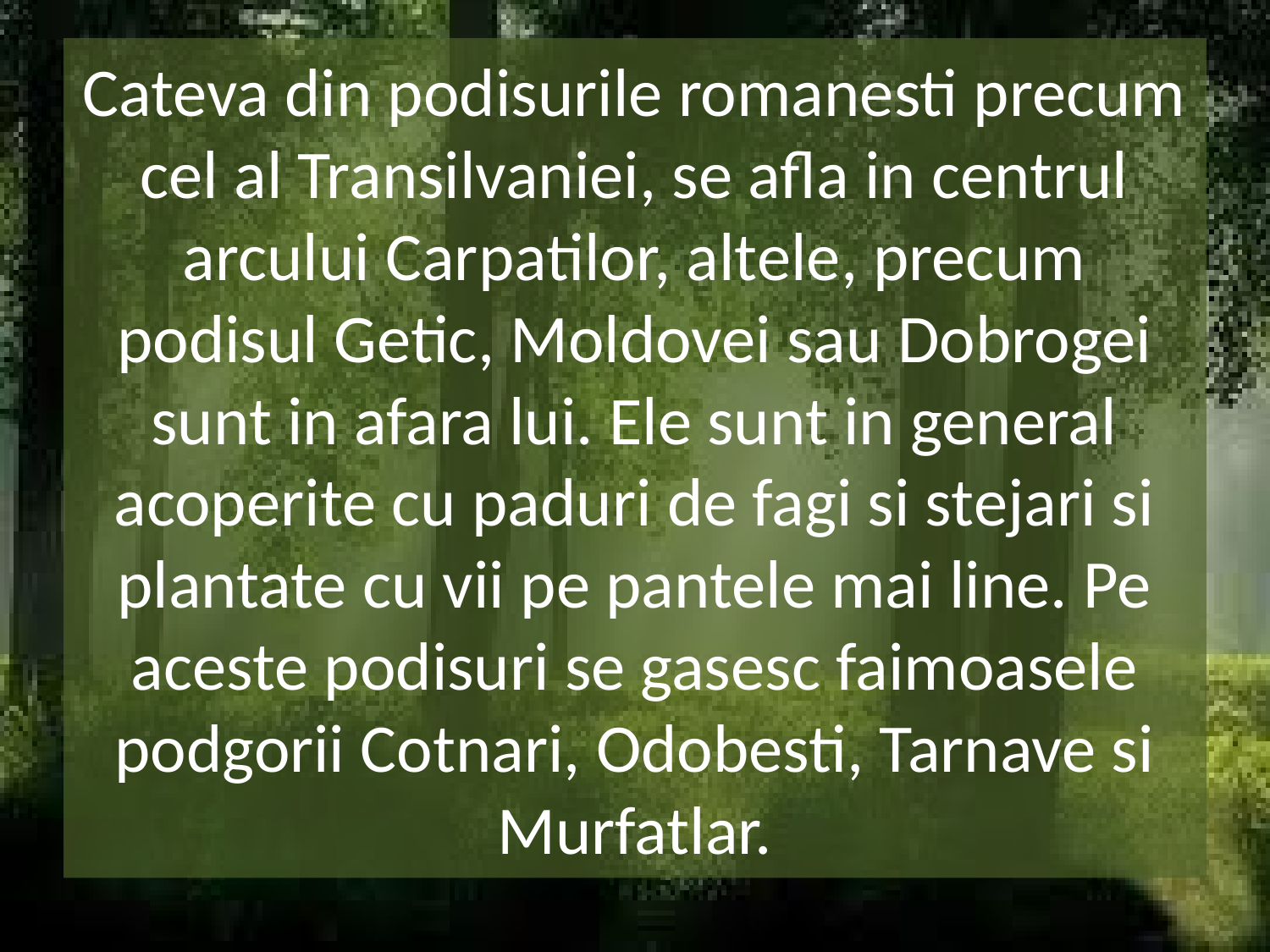

# Cateva din podisurile romanesti precum cel al Transilvaniei, se afla in centrul arcului Carpatilor, altele, precum podisul Getic, Moldovei sau Dobrogei sunt in afara lui. Ele sunt in general acoperite cu paduri de fagi si stejari si plantate cu vii pe pantele mai line. Pe aceste podisuri se gasesc faimoasele podgorii Cotnari, Odobesti, Tarnave si Murfatlar.